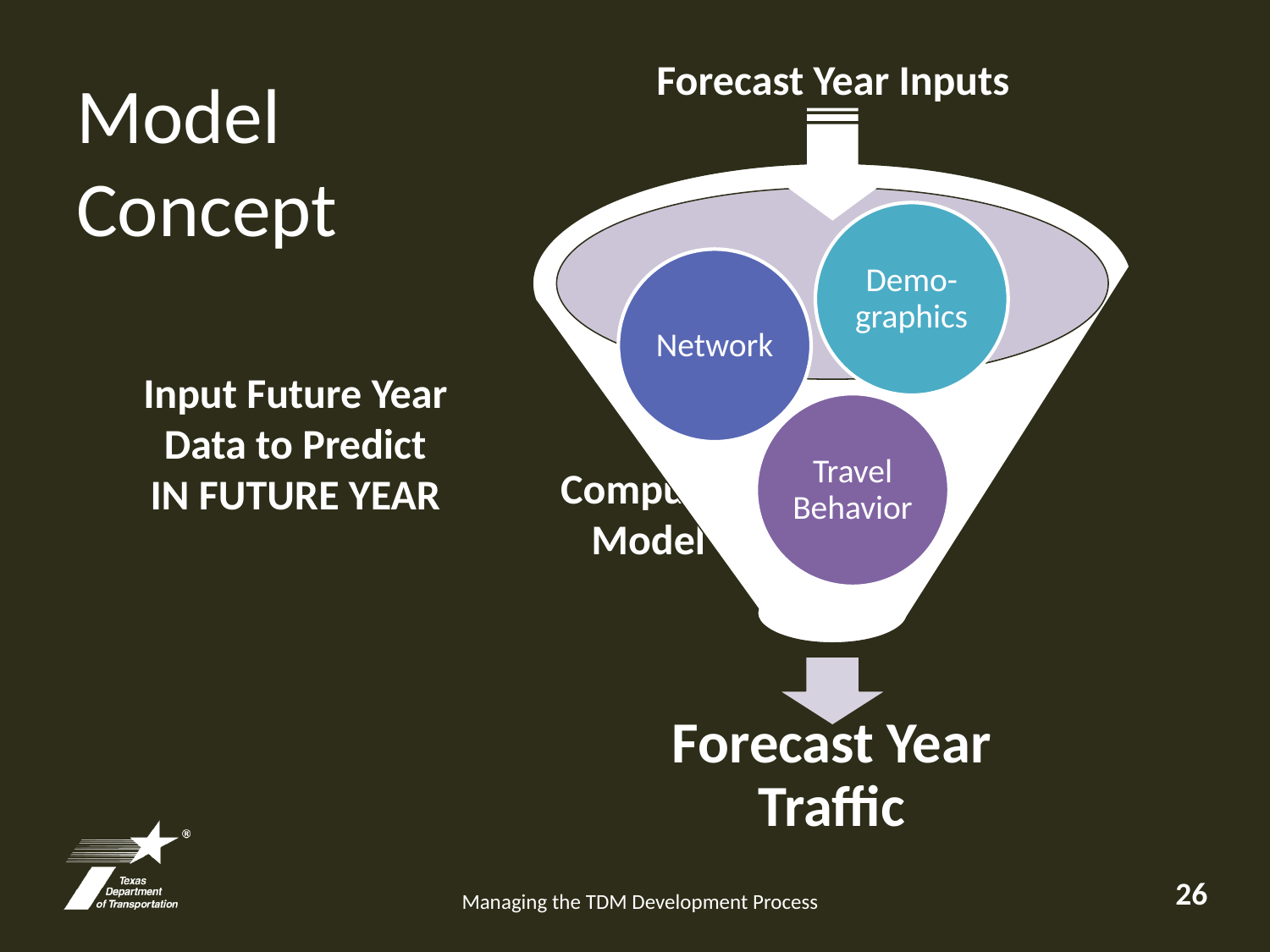

# Model Concept
Forecast Year Inputs

Demo-graphics
Network
Travel Behavior

Input Future Year Data to Predict
IN FUTURE YEAR
Computer Model

Forecast Year Traffic